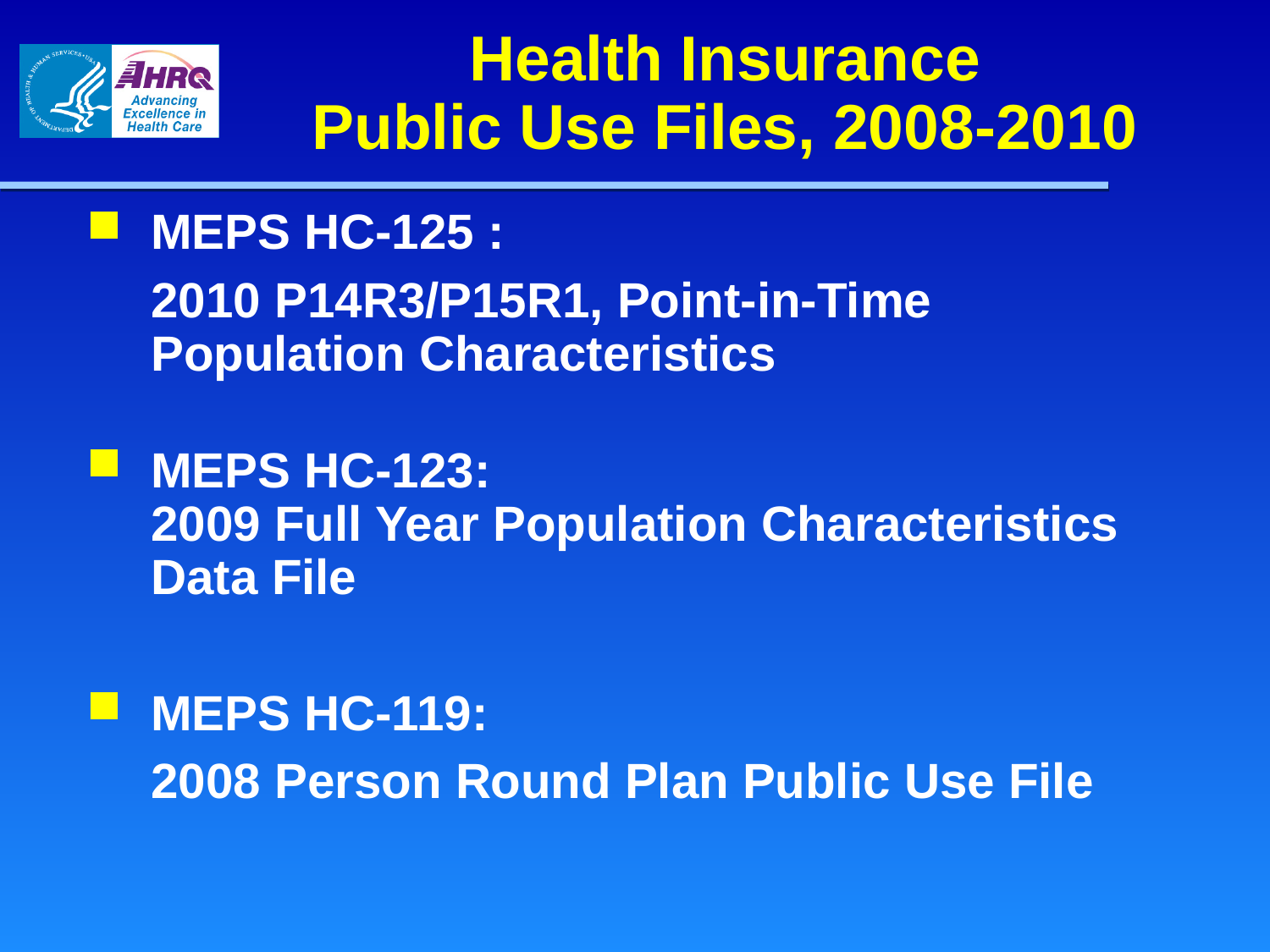

Health Insurance
Public Use Files, 2008-2010
MEPS HC-125 :
	2010 P14R3/P15R1, Point-in-Time Population Characteristics

MEPS HC-123:
2009 Full Year Population Characteristics Data File

MEPS HC-119:
	2008 Person Round Plan Public Use File